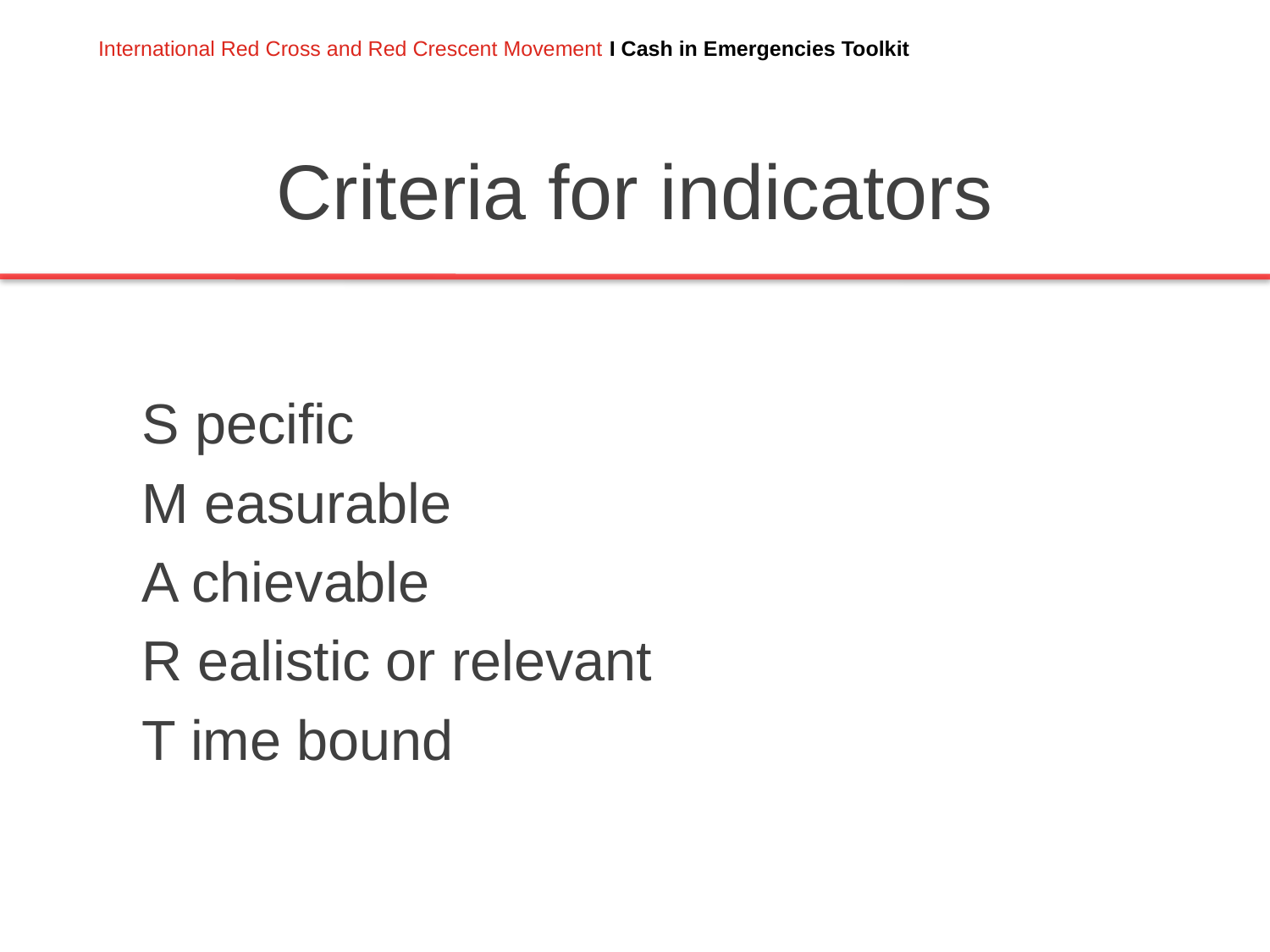

# Criteria for indicators
S pecific
M easurable
A chievable
R ealistic or relevant
T ime bound